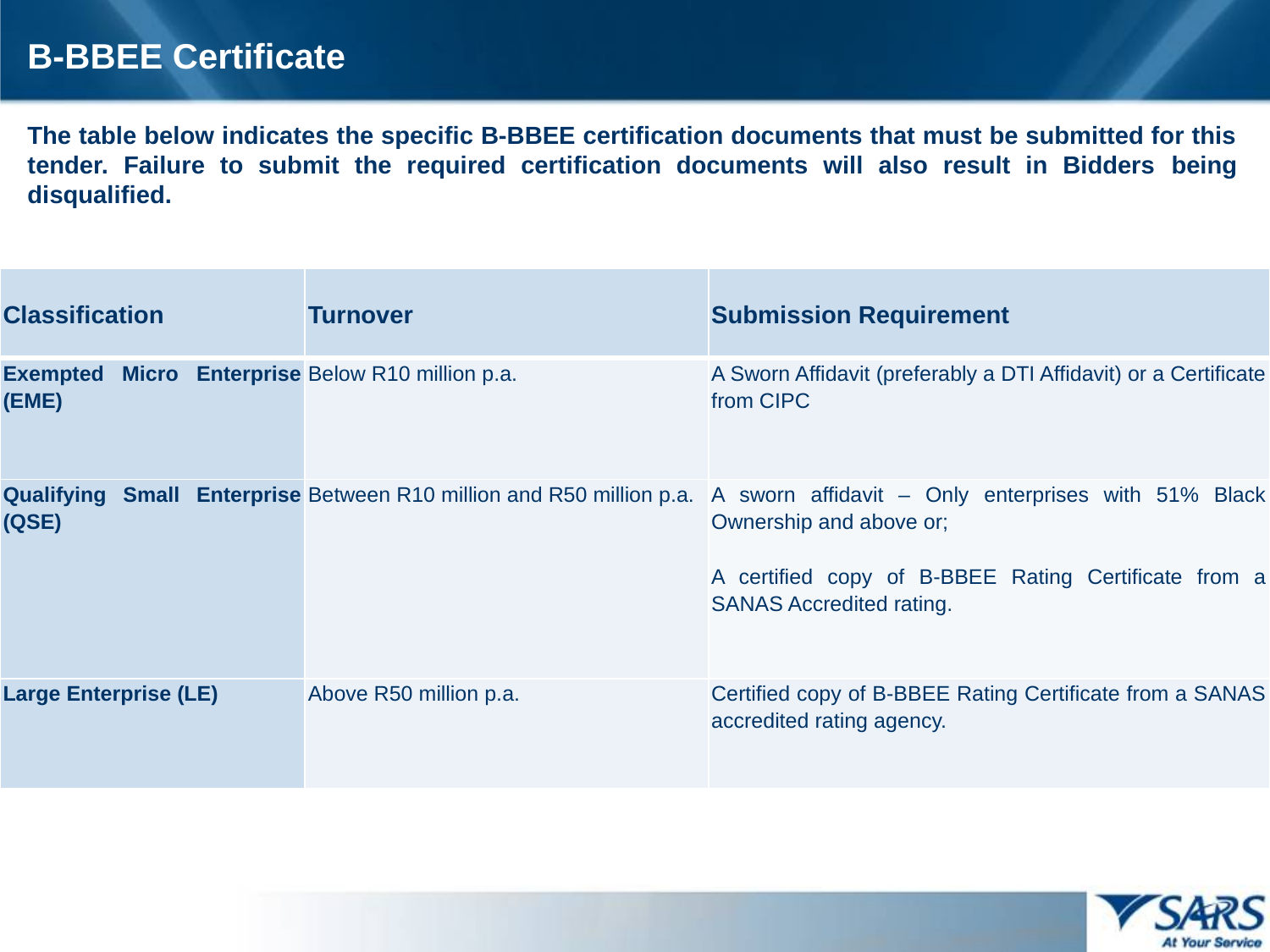

# B-BBEE Certificate
The table below indicates the specific B-BBEE certification documents that must be submitted for this tender. Failure to submit the required certification documents will also result in Bidders being disqualified.

| Classification | Turnover | Submission Requirement |
| --- | --- | --- |
| Exempted Micro Enterprise (EME) | Below R10 million p.a. | A Sworn Affidavit (preferably a DTI Affidavit) or a Certificate from CIPC |
| Qualifying Small Enterprise (QSE) | Between R10 million and R50 million p.a. | A sworn affidavit – Only enterprises with 51% Black Ownership and above or; A certified copy of B-BBEE Rating Certificate from a SANAS Accredited rating. |
| Large Enterprise (LE) | Above R50 million p.a. | Certified copy of B-BBEE Rating Certificate from a SANAS accredited rating agency. |